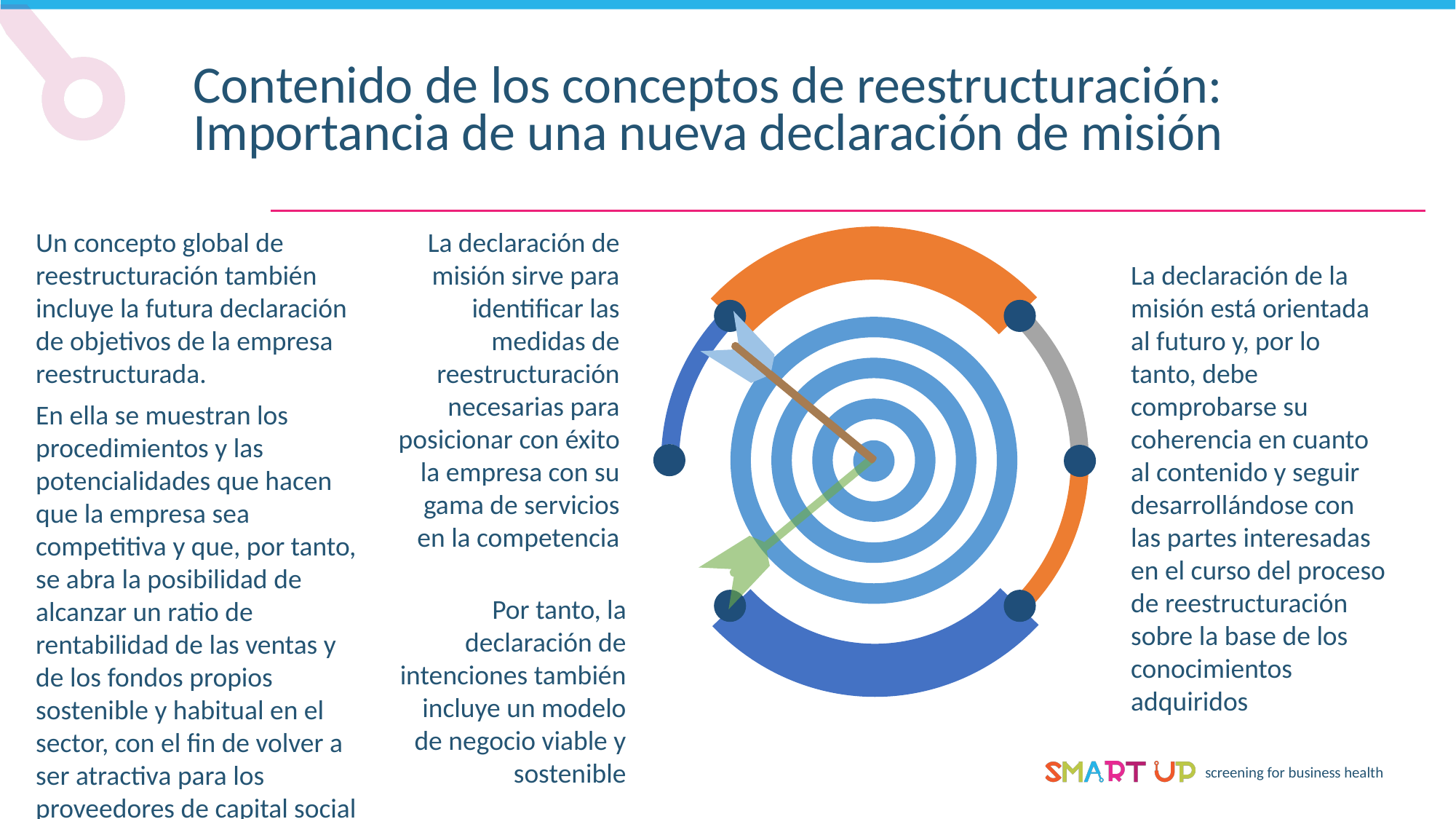

Contenido de los conceptos de reestructuración: Importancia de una nueva declaración de misión
Un concepto global de reestructuración también incluye la futura declaración de objetivos de la empresa reestructurada.
En ella se muestran los procedimientos y las potencialidades que hacen que la empresa sea competitiva y que, por tanto, se abra la posibilidad de alcanzar un ratio de rentabilidad de las ventas y de los fondos propios sostenible y habitual en el sector, con el fin de volver a ser atractiva para los proveedores de capital social y de deuda

La declaración de misión sirve para identificar las medidas de reestructuración necesarias para posicionar con éxito la empresa con su gama de servicios en la competencia

La declaración de la misión está orientada al futuro y, por lo tanto, debe comprobarse su coherencia en cuanto al contenido y seguir desarrollándose con las partes interesadas en el curso del proceso de reestructuración sobre la base de los conocimientos adquiridos

Por tanto, la declaración de intenciones también incluye un modelo de negocio viable y sostenible